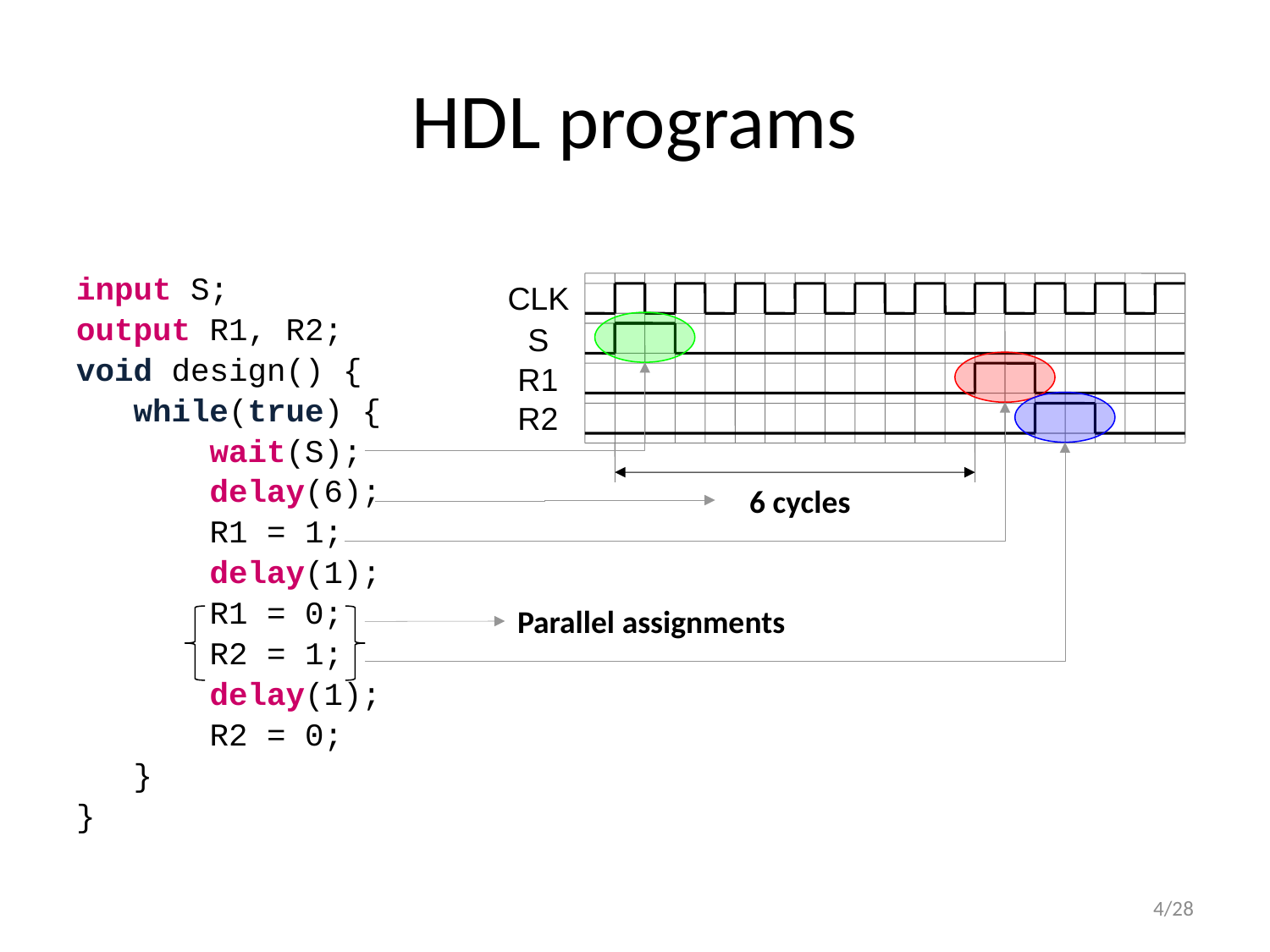

# HDL programs
input S;
output R1, R2;
void design() {
   while(true) {
       wait(S);
       delay(6);
       R1 = 1;
       delay(1);
       R1 = 0;
       R2 = 1;
       delay(1);
       R2 = 0;
   }
}
CLK

S

R1

R2

6 cycles

Parallel assignments

4/28